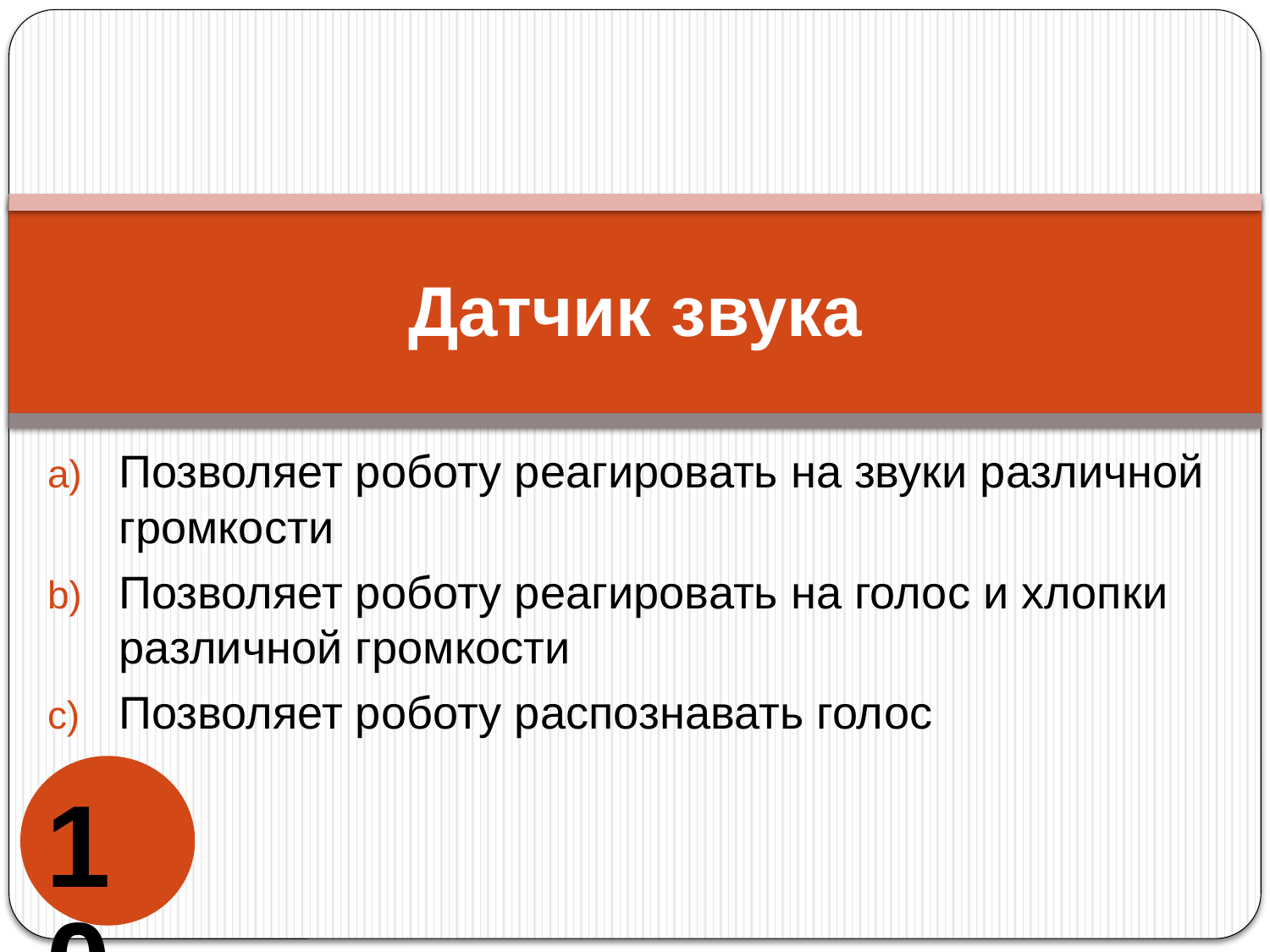

# Датчик звука
Позволяет роботу реагировать на звуки различной громкости
Позволяет роботу реагировать на голос и хлопки различной громкости
Позволяет роботу распознавать голос
10